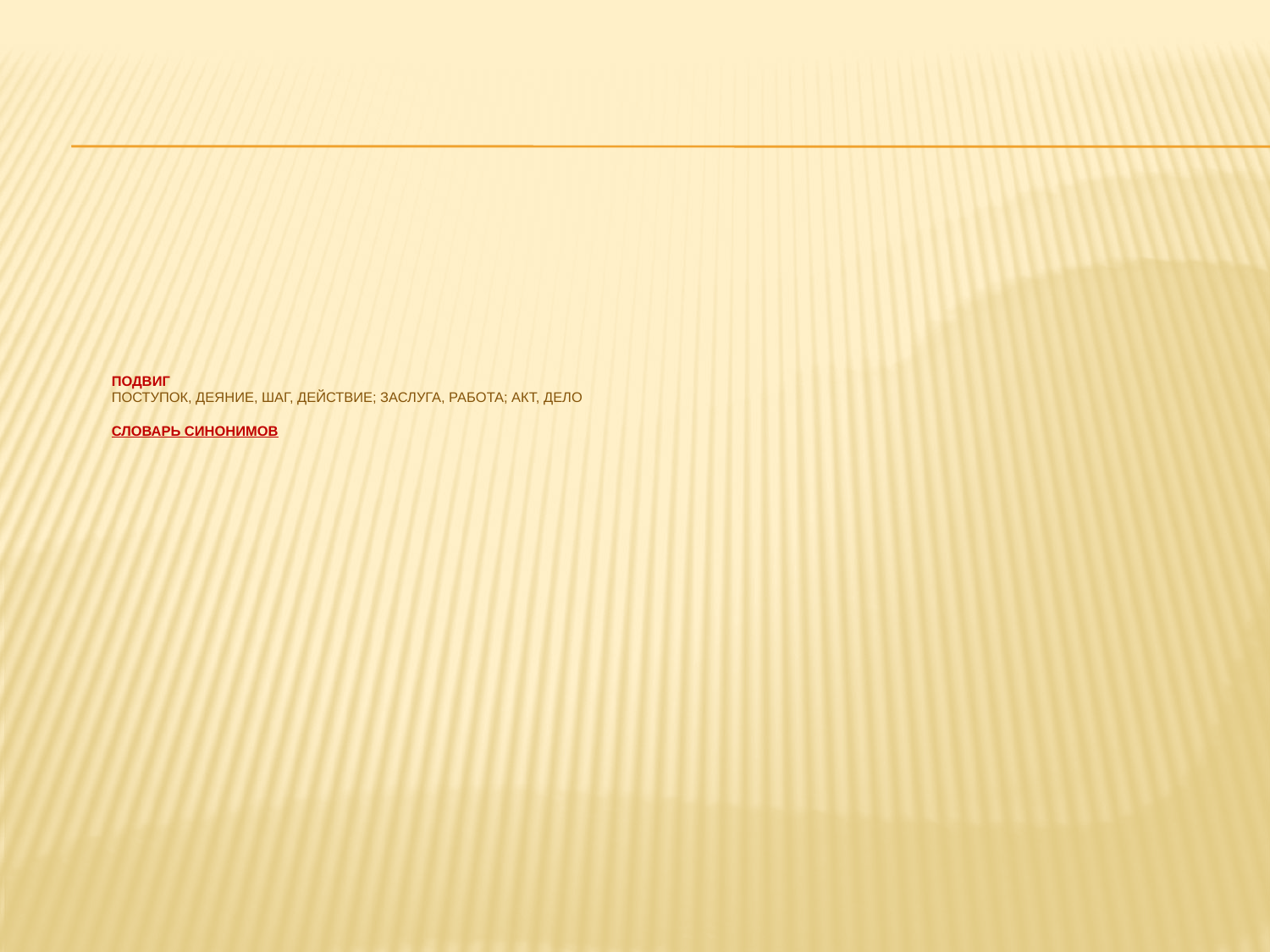

# Подвиг поступок, деяние, шаг, действие; заслуга, работа; акт, дело   Словарь синонимов